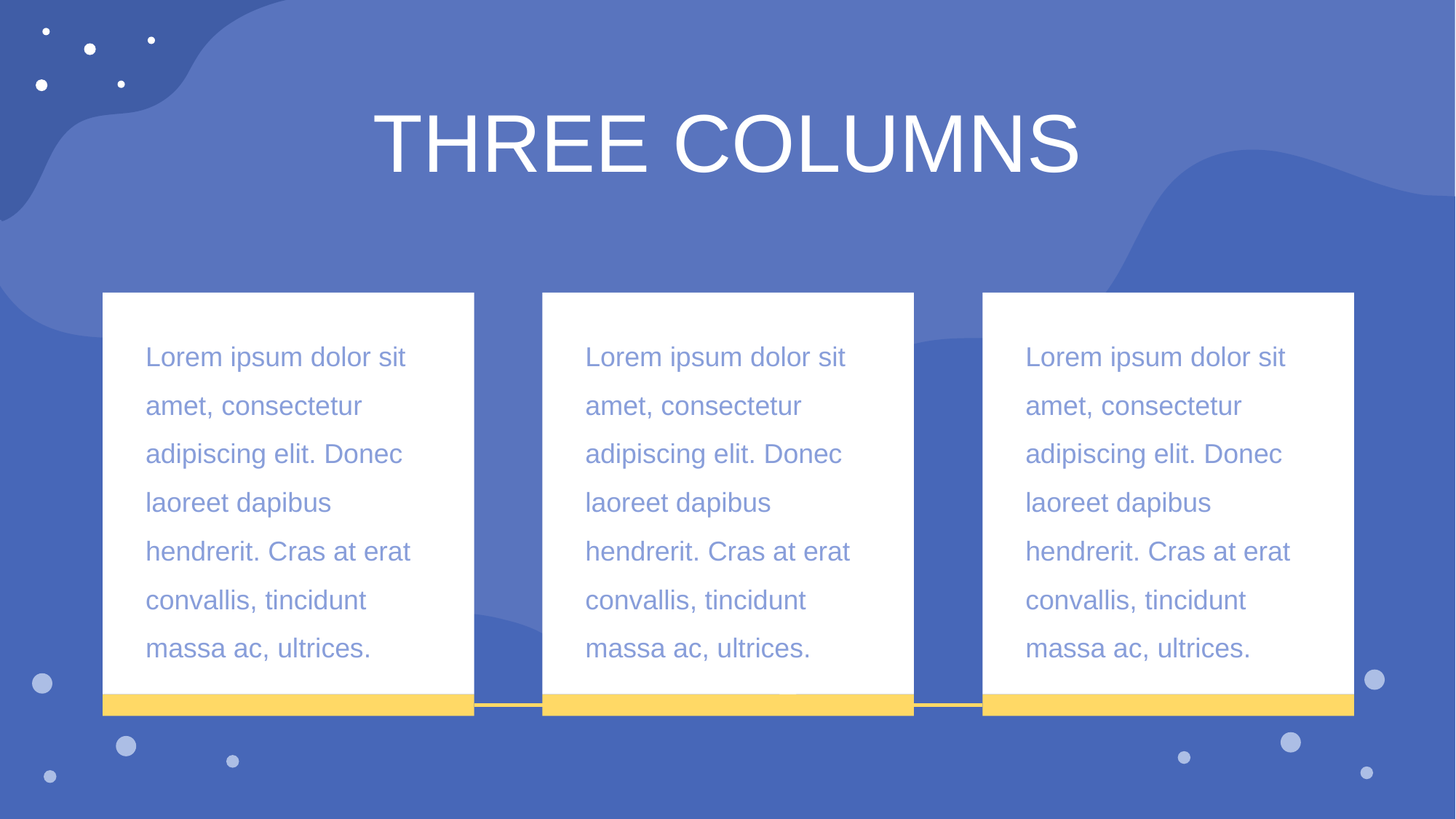

# Three columns
Lorem ipsum dolor sit amet, consectetur adipiscing elit. Donec
laoreet dapibus hendrerit. Cras at erat convallis, tincidunt massa ac, ultrices.
Lorem ipsum dolor sit amet, consectetur adipiscing elit. Donec
laoreet dapibus hendrerit. Cras at erat convallis, tincidunt massa ac, ultrices.
Lorem ipsum dolor sit amet, consectetur adipiscing elit. Donec
laoreet dapibus hendrerit. Cras at erat convallis, tincidunt massa ac, ultrices.